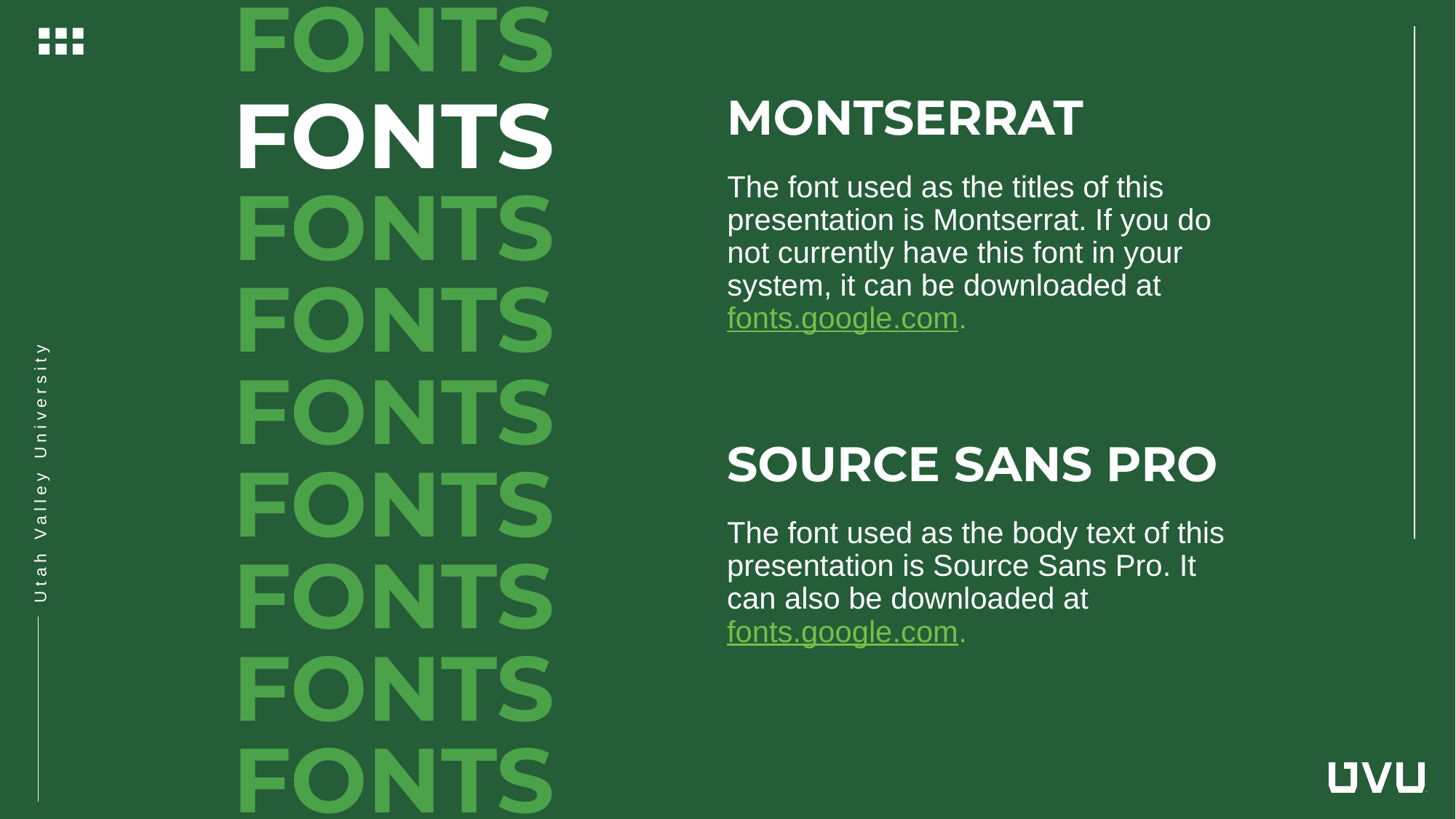

# FONTS
MONTSERRAT
FONTS
The font used as the titles of this presentation is Montserrat. If you do not currently have this font in your system, it can be downloaded at fonts.google.com.
FONTS
FONTS
FONTS
SOURCE SANS PRO
FONTS
The font used as the body text of this presentation is Source Sans Pro. It can also be downloaded at fonts.google.com.
FONTS
FONTS
FONTS